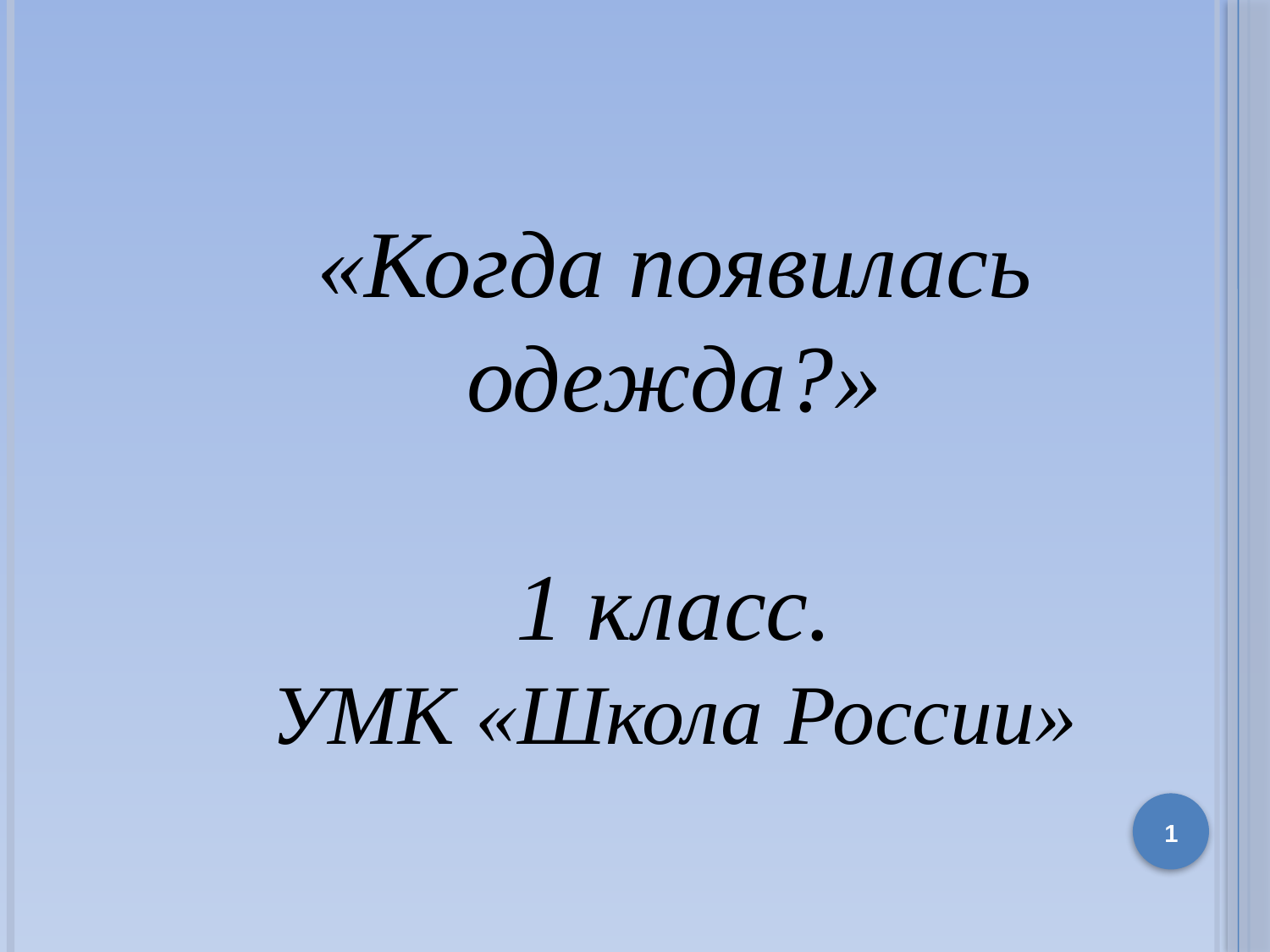

«Когда появилась одежда?»

1 класс.
УМК «Школа России»
1